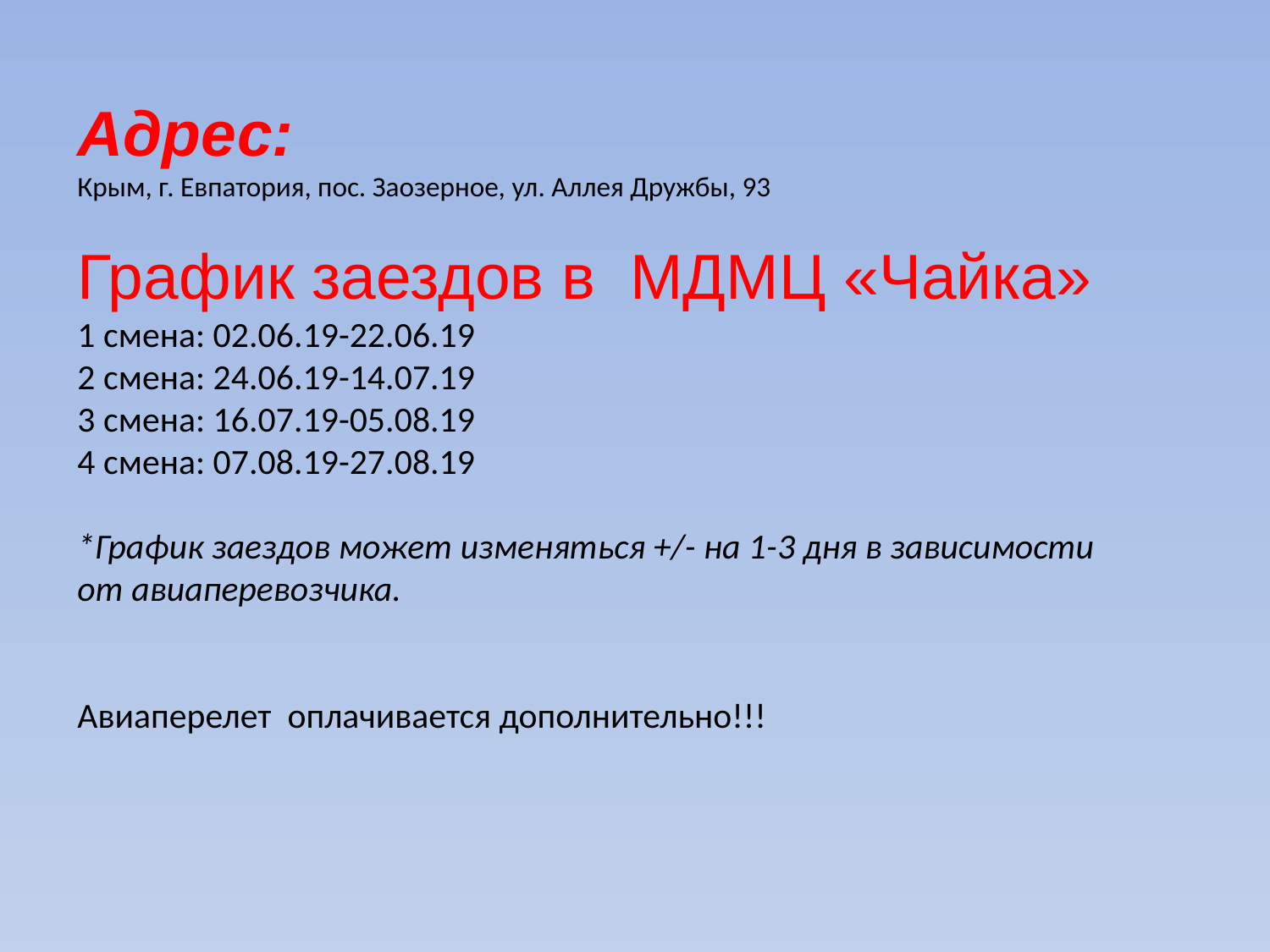

Адрес:
Крым, г. Евпатория, пос. Заозерное, ул. Аллея Дружбы, 93

График заездов в  МДМЦ «Чайка»
1 смена: 02.06.19-22.06.19
2 смена: 24.06.19-14.07.19
3 смена: 16.07.19-05.08.19
4 смена: 07.08.19-27.08.19

*График заездов может изменяться +/- на 1-3 дня в зависимости
от авиаперевозчика.

Авиаперелет  оплачивается дополнительно!!!